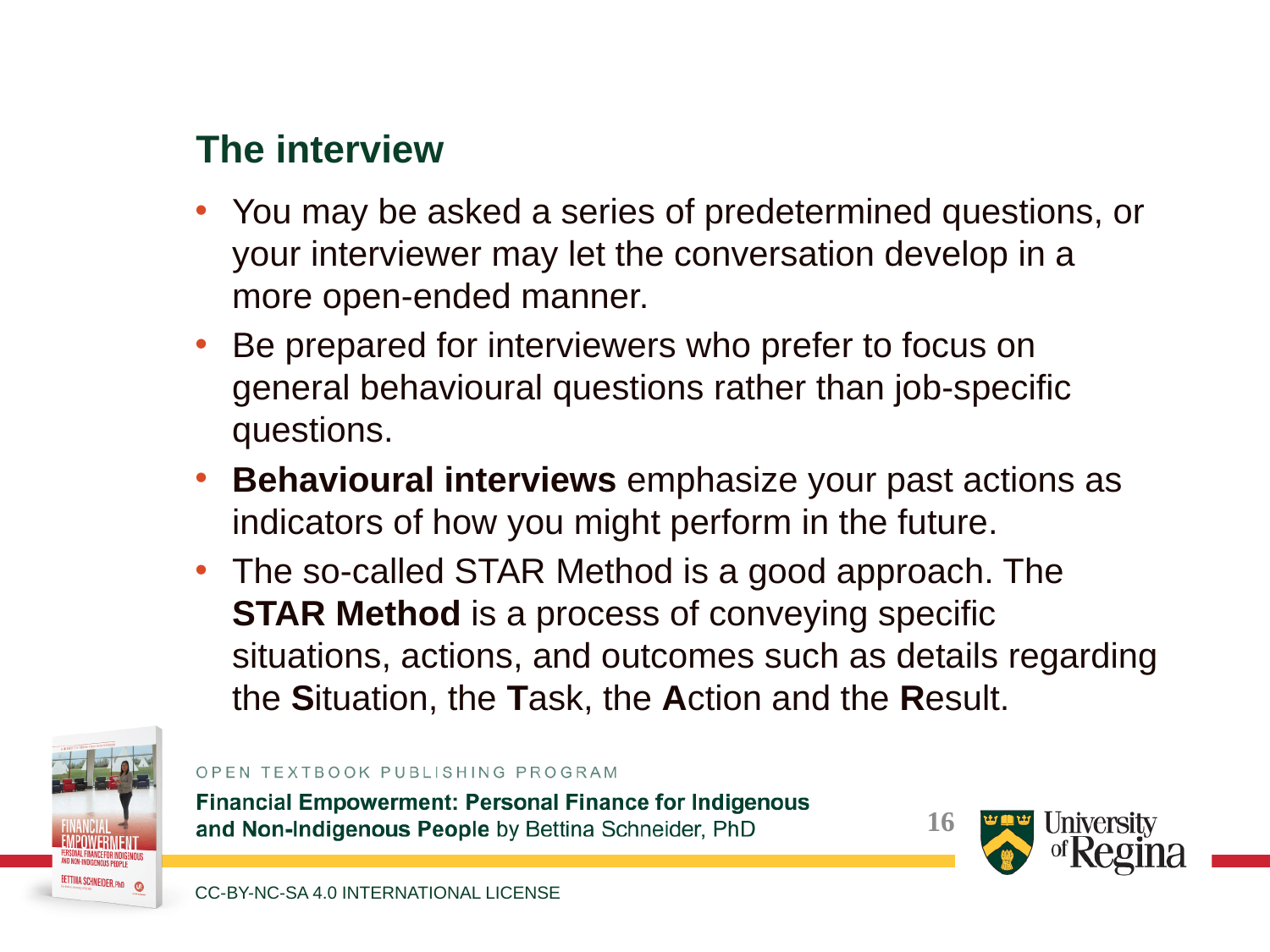

The interview
You may be asked a series of predetermined questions, or your interviewer may let the conversation develop in a more open-ended manner.
Be prepared for interviewers who prefer to focus on general behavioural questions rather than job-specific questions.
Behavioural interviews emphasize your past actions as indicators of how you might perform in the future.
The so-called STAR Method is a good approach. The STAR Method is a process of conveying specific situations, actions, and outcomes such as details regarding the Situation, the Task, the Action and the Result.

CC-BY-NC-SA 4.0 INTERNATIONAL LICENSE